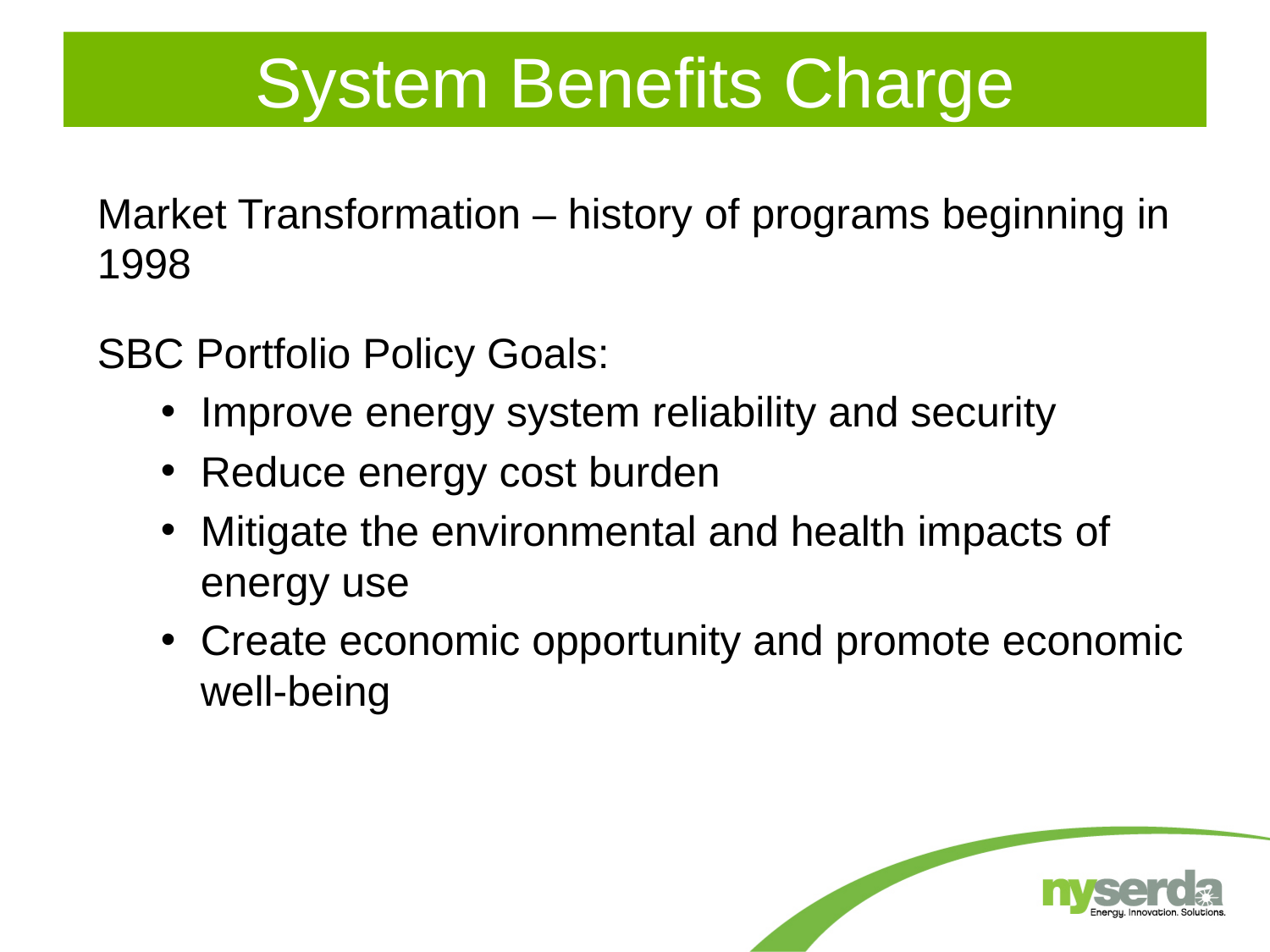

# System Benefits Charge
Market Transformation – history of programs beginning in 1998

SBC Portfolio Policy Goals:
Improve energy system reliability and security
Reduce energy cost burden
Mitigate the environmental and health impacts of energy use
Create economic opportunity and promote economic well-being